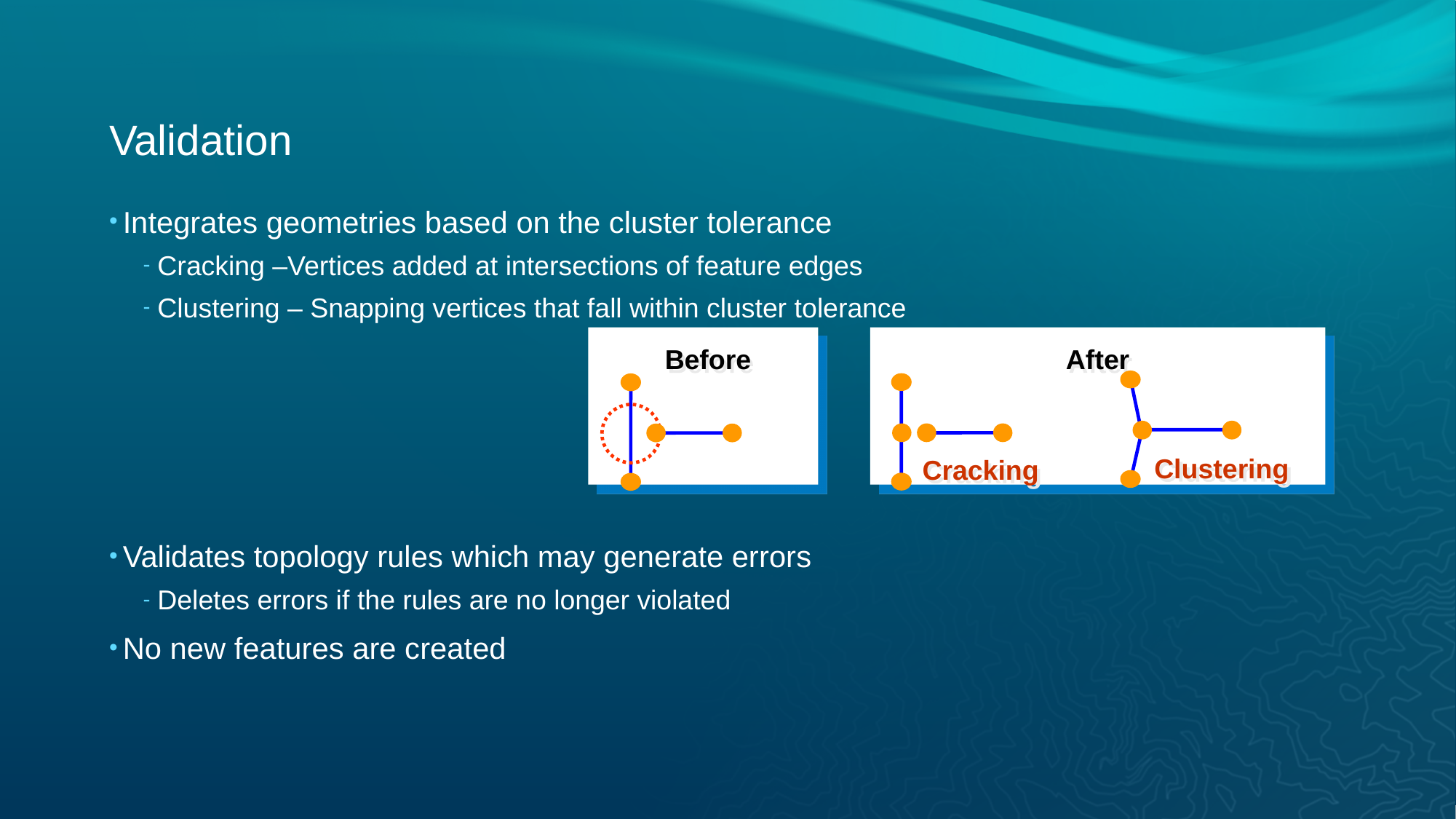

# Validation
Integrates geometries based on the cluster tolerance
Cracking –Vertices added at intersections of feature edges
Clustering – Snapping vertices that fall within cluster tolerance

Validates topology rules which may generate errors
Deletes errors if the rules are no longer violated
No new features are created

Before

After

Clustering
Cracking